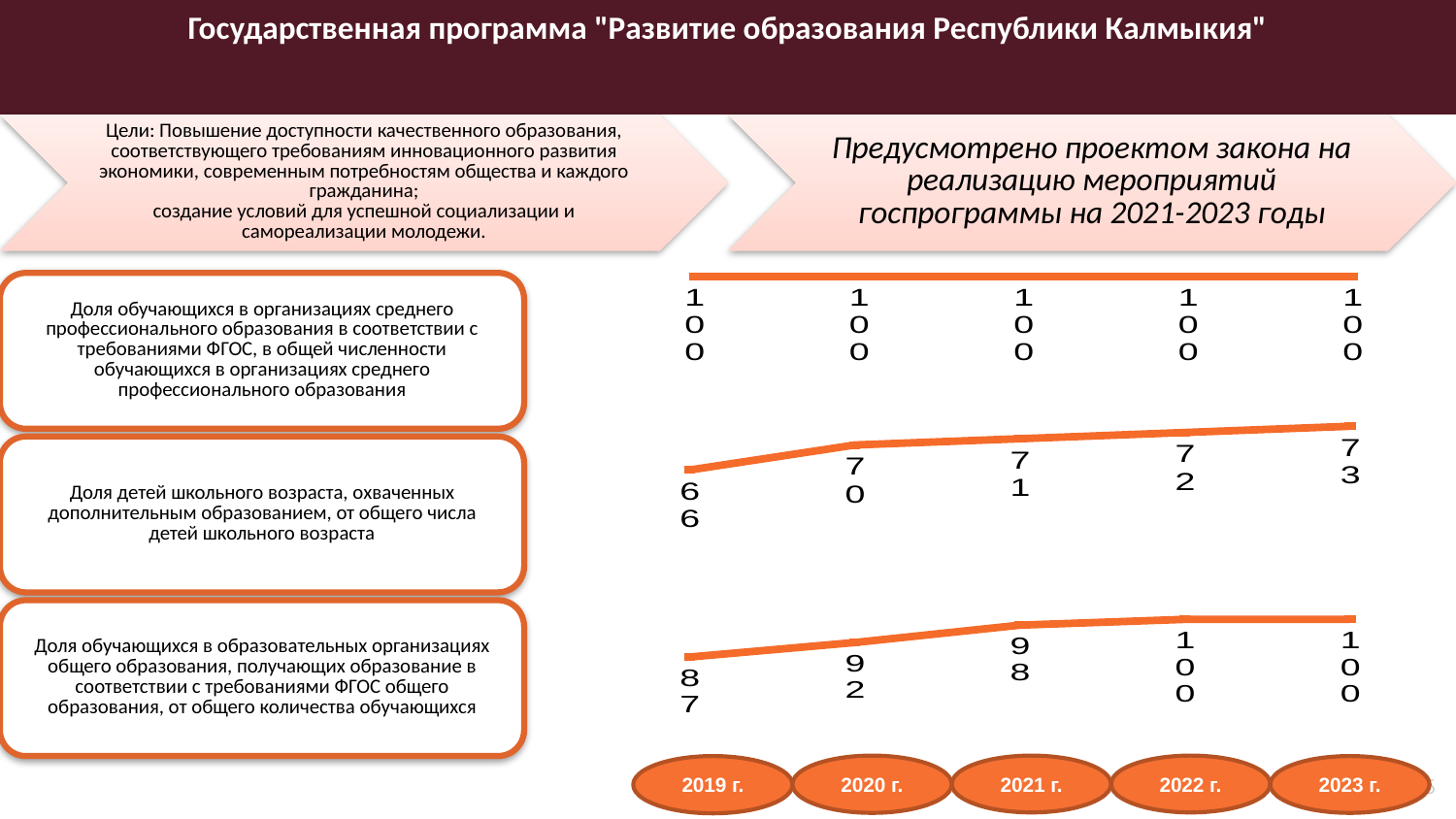

Государственная программа "Развитие образования Республики Калмыкия"
Цели: Повышение доступности качественного образования, соответствующего требованиям инновационного развития экономики, современным потребностям общества и каждого гражданина;
создание условий для успешной социализации и самореализации молодежи.
Предусмотрено проектом закона на реализацию мероприятий госпрограммы на 2021-2023 годы

### Chart

| Category | ряд1 |
|---|---|
| 2019 | 100.0 |
| 2020 | 100.0 |
| 2021 | 100.0 |
| 2022 | 100.0 |
| 2023 | 100.0 |
Доля обучающихся в организациях среднего профессионального образования в соответствии с требованиями ФГОС, в общей численности обучающихся в организациях среднего профессионального образования
Доля детей школьного возраста, охваченных дополнительным образованием, от общего числа детей школьного возраста
Доля обучающихся в образовательных организациях общего образования, получающих образование в соответствии с требованиями ФГОС общего образования, от общего количества обучающихся

### Chart

| Category | Ряд 1 |
|---|---|
| Категория 1 | 66.0 |
| Категория 2 | 70.0 |
| Категория 3 | 71.0 |
| Категория 4 | 72.0 |
| Категория 5 | 73.0 |

### Chart

| Category | Ряд 1 |
|---|---|
| Категория 1 | 87.0 |
| Категория 2 | 92.0 |
| Категория 3 | 98.0 |
| Категория 4 | 100.0 |
| Категория 5 | 100.0 |
2020 г.
2021 г.
2022 г.
65
2019 г.
2023 г.